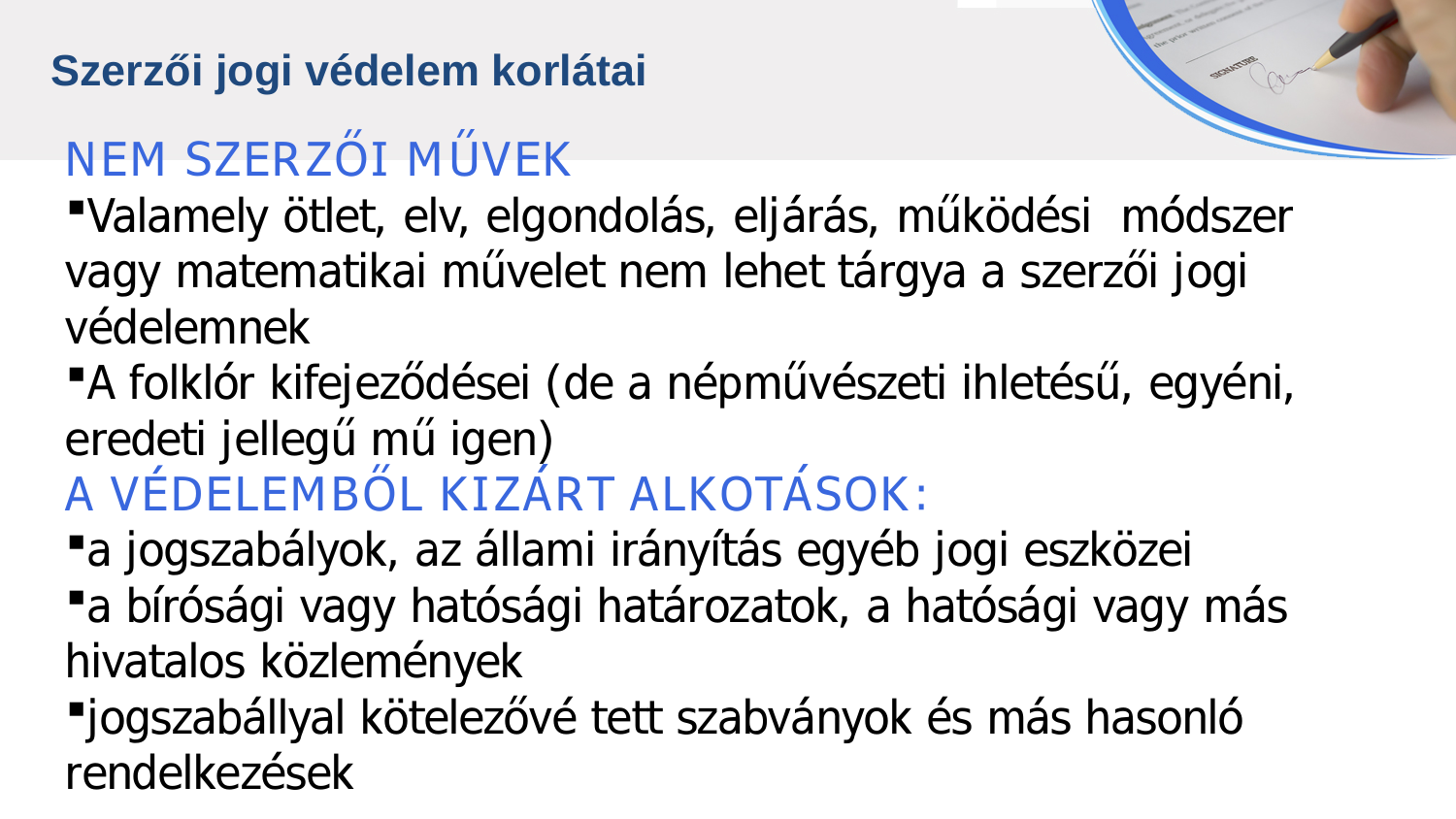

Szerzői jogi védelem korlátai

NEM SZERZŐI MŰVEK
Valamely ötlet, elv, elgondolás, eljárás, működési  módszer
vagy matematikai művelet nem lehet tárgya a szerzői jogi
védelemnek
A folklór kifejeződései (de a népművészeti ihletésű, egyéni,
eredeti jellegű mű igen)
A VÉDELEMBŐL KIZÁRT ALKOTÁSOK:
a jogszabályok, az állami irányítás egyéb jogi eszközei
a bírósági vagy hatósági határozatok, a hatósági vagy más
hivatalos közlemények
jogszabállyal kötelezővé tett szabványok és más hasonló
rendelkezések